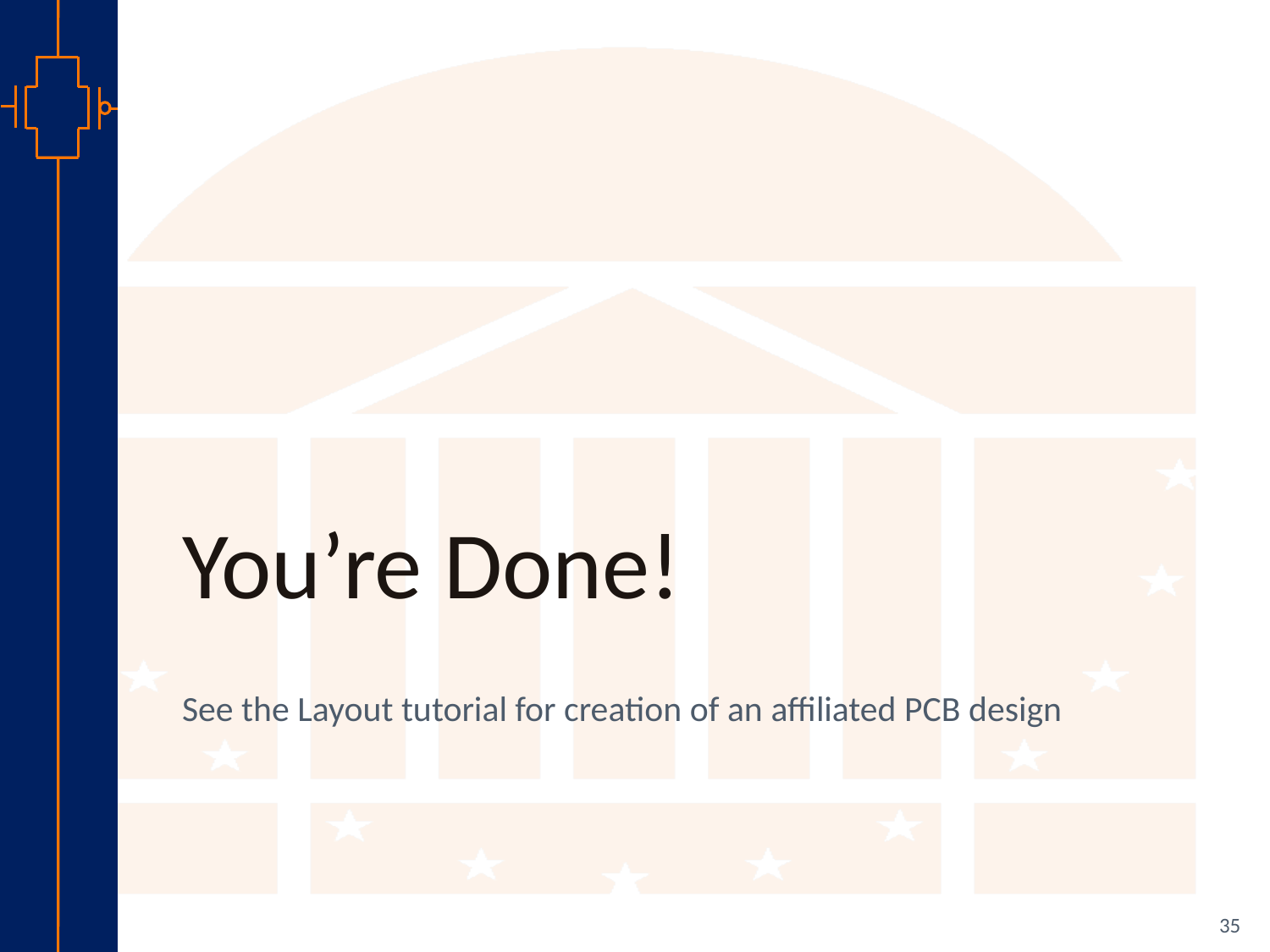

# You’re Done!
See the Layout tutorial for creation of an affiliated PCB design
35